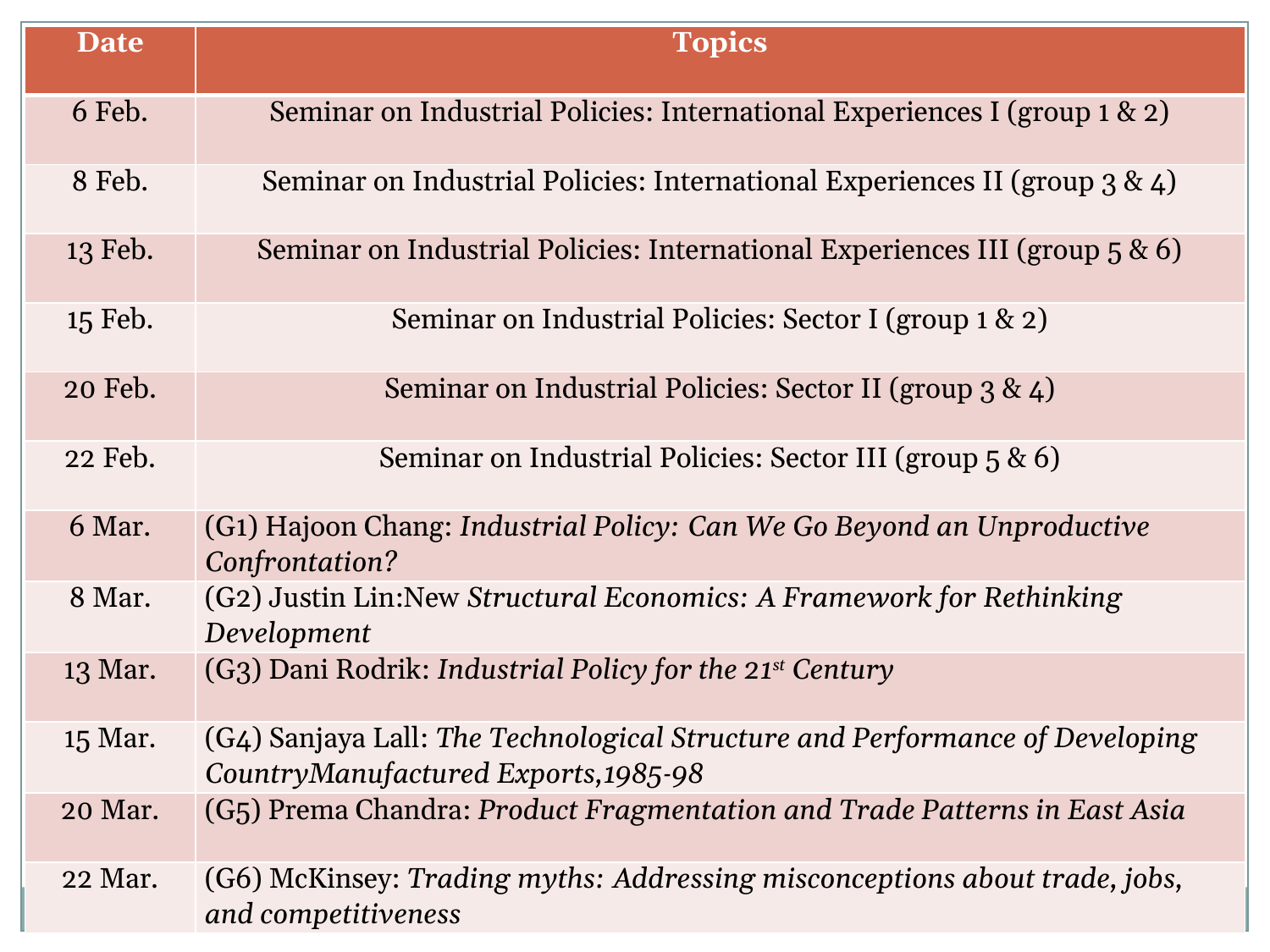

| Date | Topics |
| --- | --- |
| 6 Feb. | Seminar on Industrial Policies: International Experiences I (group 1 & 2) |
| 8 Feb. | Seminar on Industrial Policies: International Experiences II (group 3 & 4) |
| 13 Feb. | Seminar on Industrial Policies: International Experiences III (group 5 & 6) |
| 15 Feb. | Seminar on Industrial Policies: Sector I (group 1 & 2) |
| 20 Feb. | Seminar on Industrial Policies: Sector II (group 3 & 4) |
| 22 Feb. | Seminar on Industrial Policies: Sector III (group 5 & 6) |
| 6 Mar. | (G1) Hajoon Chang: Industrial Policy: Can We Go Beyond an Unproductive Confrontation? |
| 8 Mar. | (G2) Justin Lin:New Structural Economics: A Framework for Rethinking Development |
| 13 Mar. | (G3) Dani Rodrik: Industrial Policy for the 21st Century |
| 15 Mar. | (G4) Sanjaya Lall: The Technological Structure and Performance of Developing CountryManufactured Exports,1985‐98 |
| 20 Mar. | (G5) Prema Chandra: Product Fragmentation and Trade Patterns in East Asia |
| 22 Mar. | (G6) McKinsey: Trading myths: Addressing misconceptions about trade, jobs, and competitiveness |